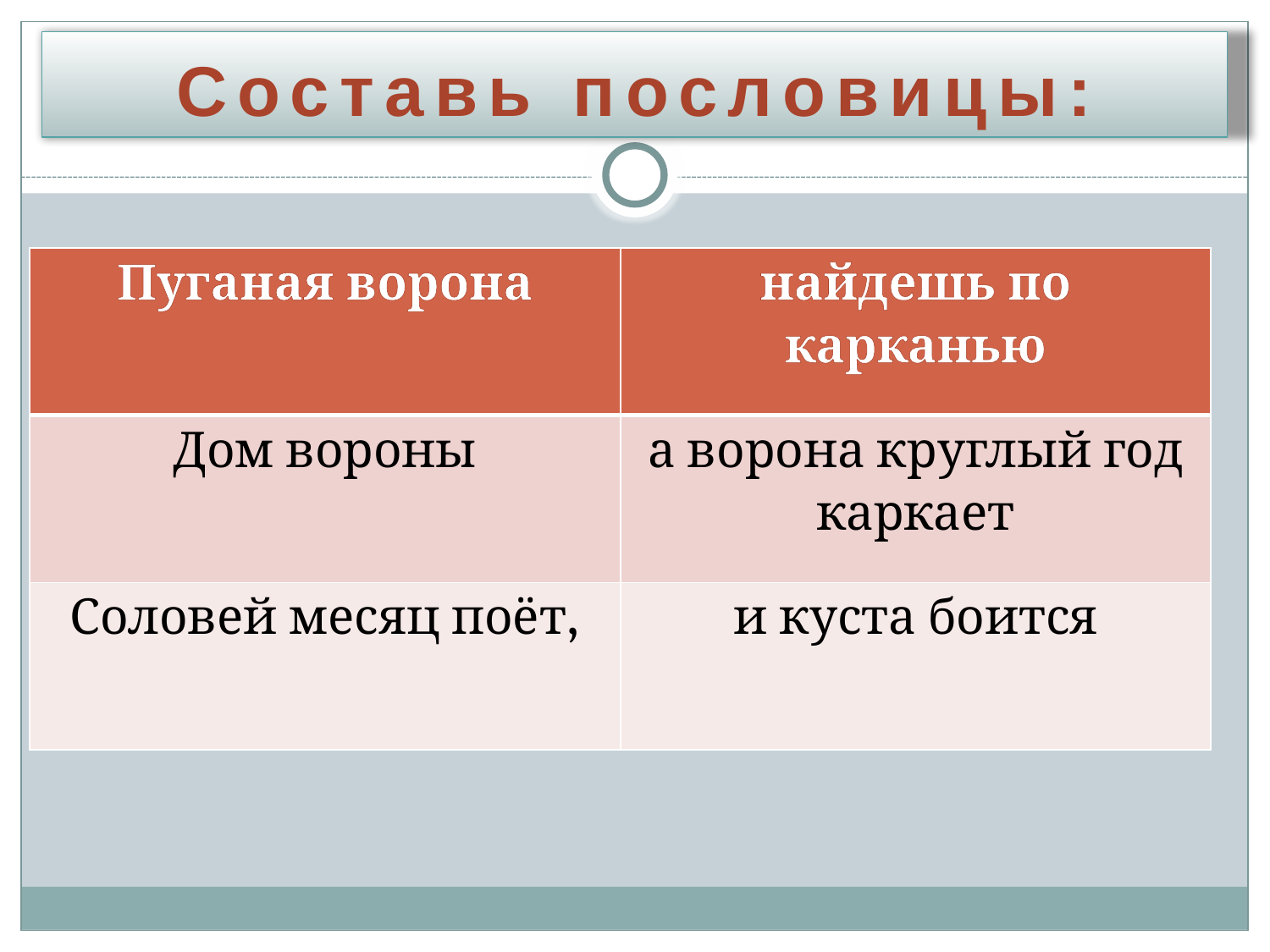

# Составь пословицы:
| Пуганая ворона | найдешь по карканью |
| --- | --- |
| Дом вороны | а ворона круглый год каркает |
| Соловей месяц поёт, | и куста боится |